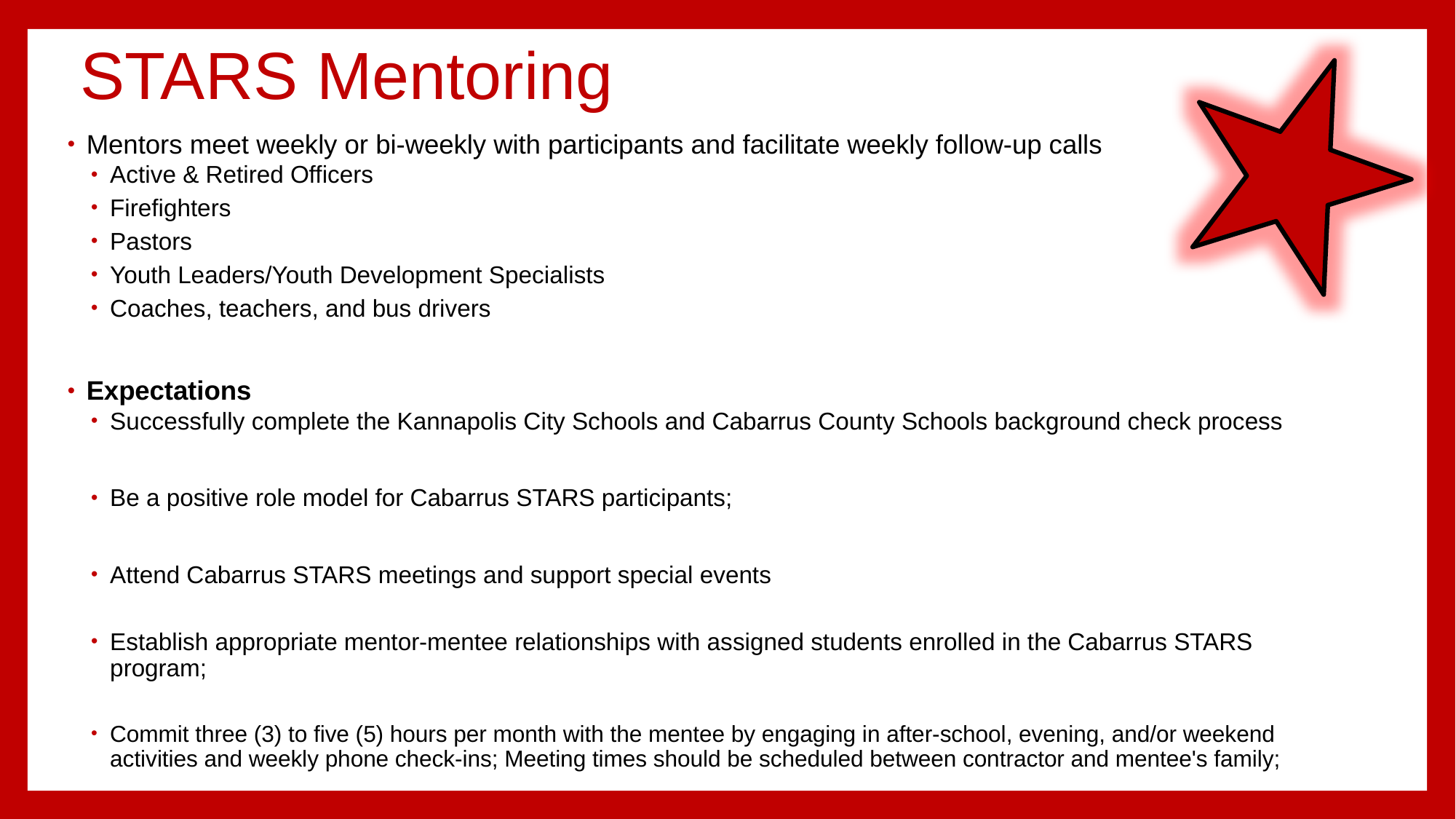

# STARS Mentoring

Mentors meet weekly or bi-weekly with participants and facilitate weekly follow-up calls
Active & Retired Officers
Firefighters
Pastors
Youth Leaders/Youth Development Specialists
Coaches, teachers, and bus drivers

Expectations
Successfully complete the Kannapolis City Schools and Cabarrus County Schools background check process

Be a positive role model for Cabarrus STARS participants;

Attend Cabarrus STARS meetings and support special events

Establish appropriate mentor-mentee relationships with assigned students enrolled in the Cabarrus STARS program;

Commit three (3) to five (5) hours per month with the mentee by engaging in after-school, evening, and/or weekend activities and weekly phone check-ins; Meeting times should be scheduled between contractor and mentee's family;